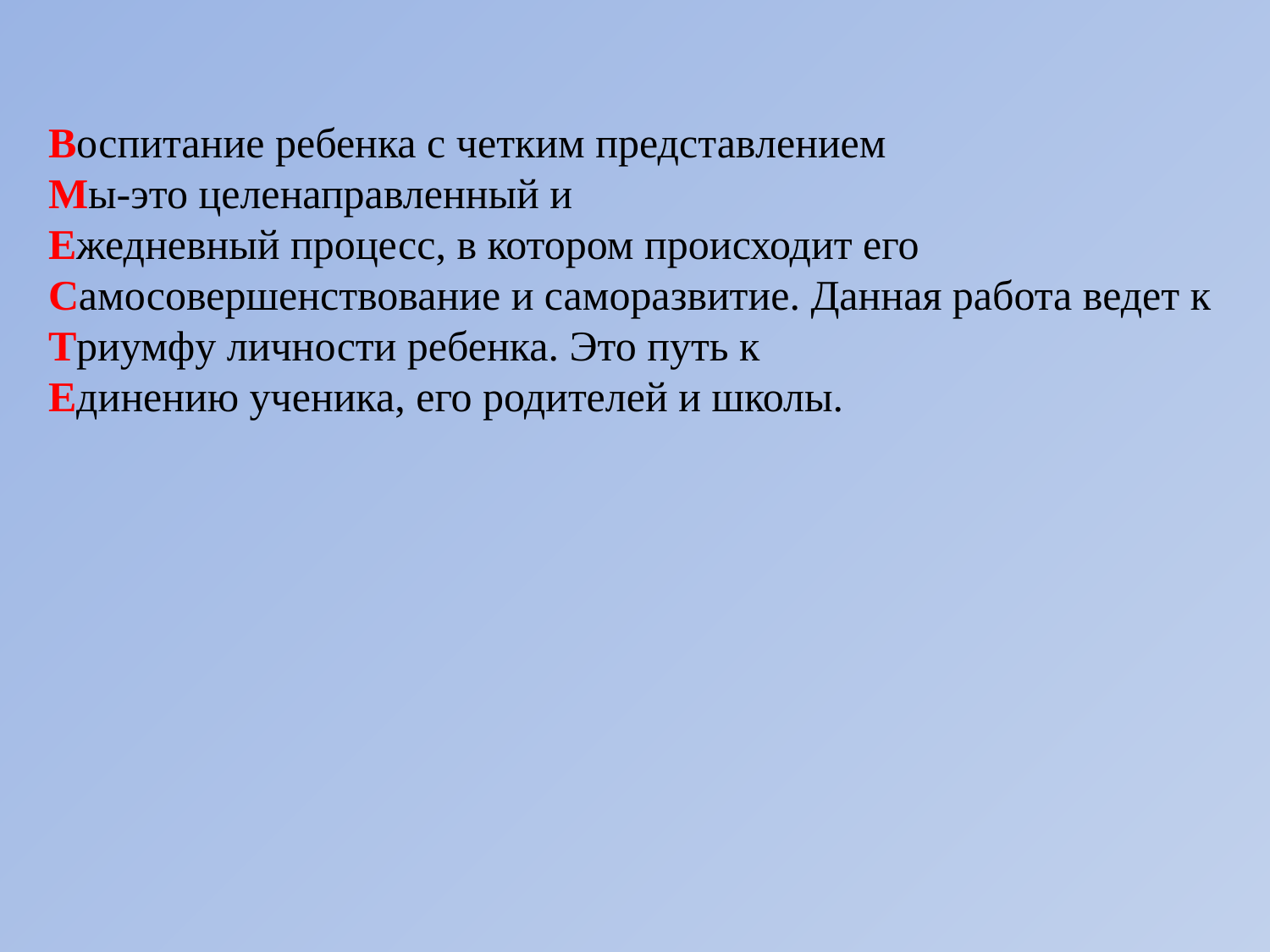

Воспитание ребенка с четким представлением
Мы-это целенаправленный и
Ежедневный процесс, в котором происходит его
Самосовершенствование и саморазвитие. Данная работа ведет к
Триумфy личности ребенка. Это путь к
Единению ученика, его родителей и школы.